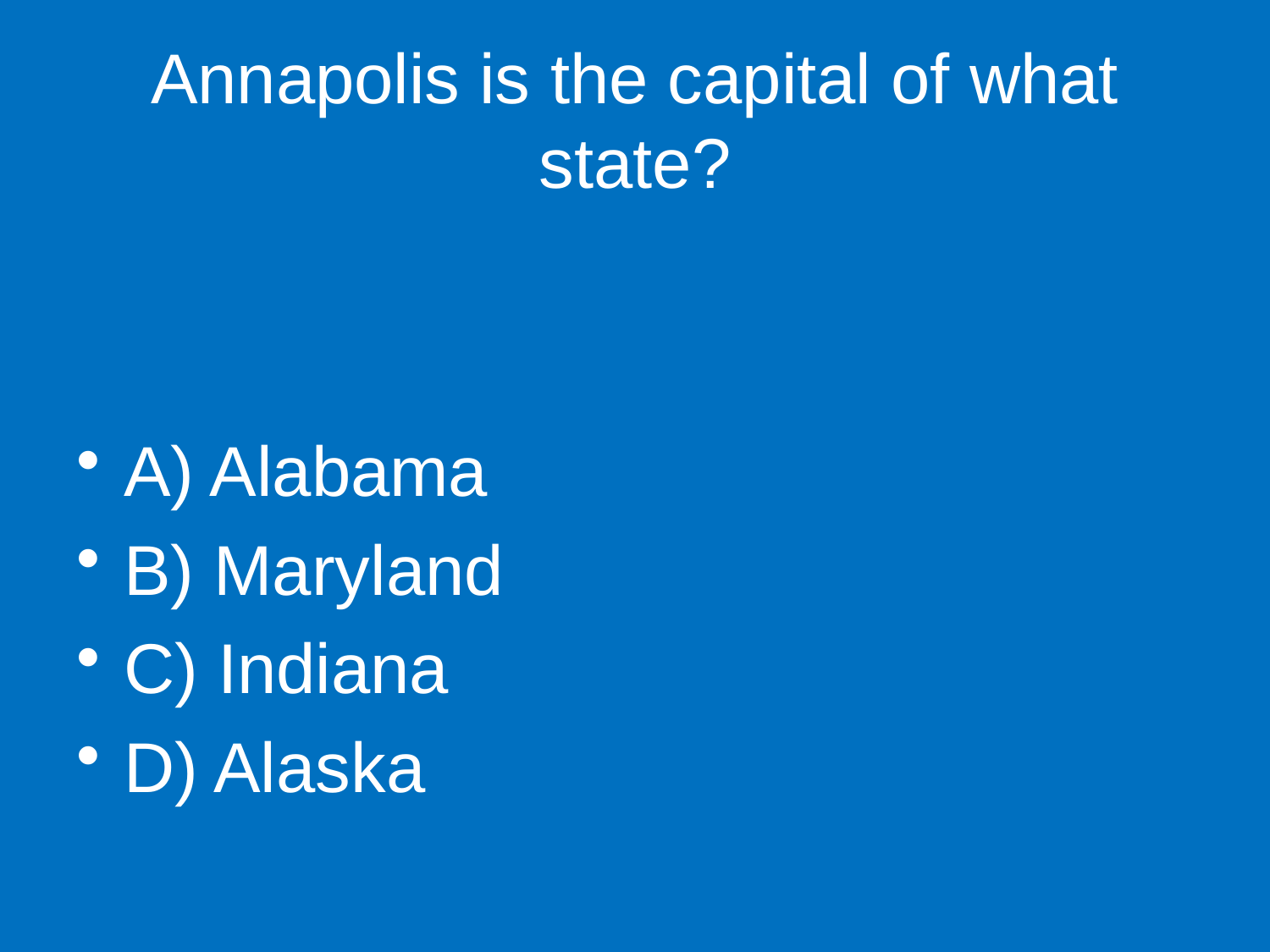

# Annapolis is the capital of what state?

A) Alabama
B) Maryland
C) Indiana
D) Alaska